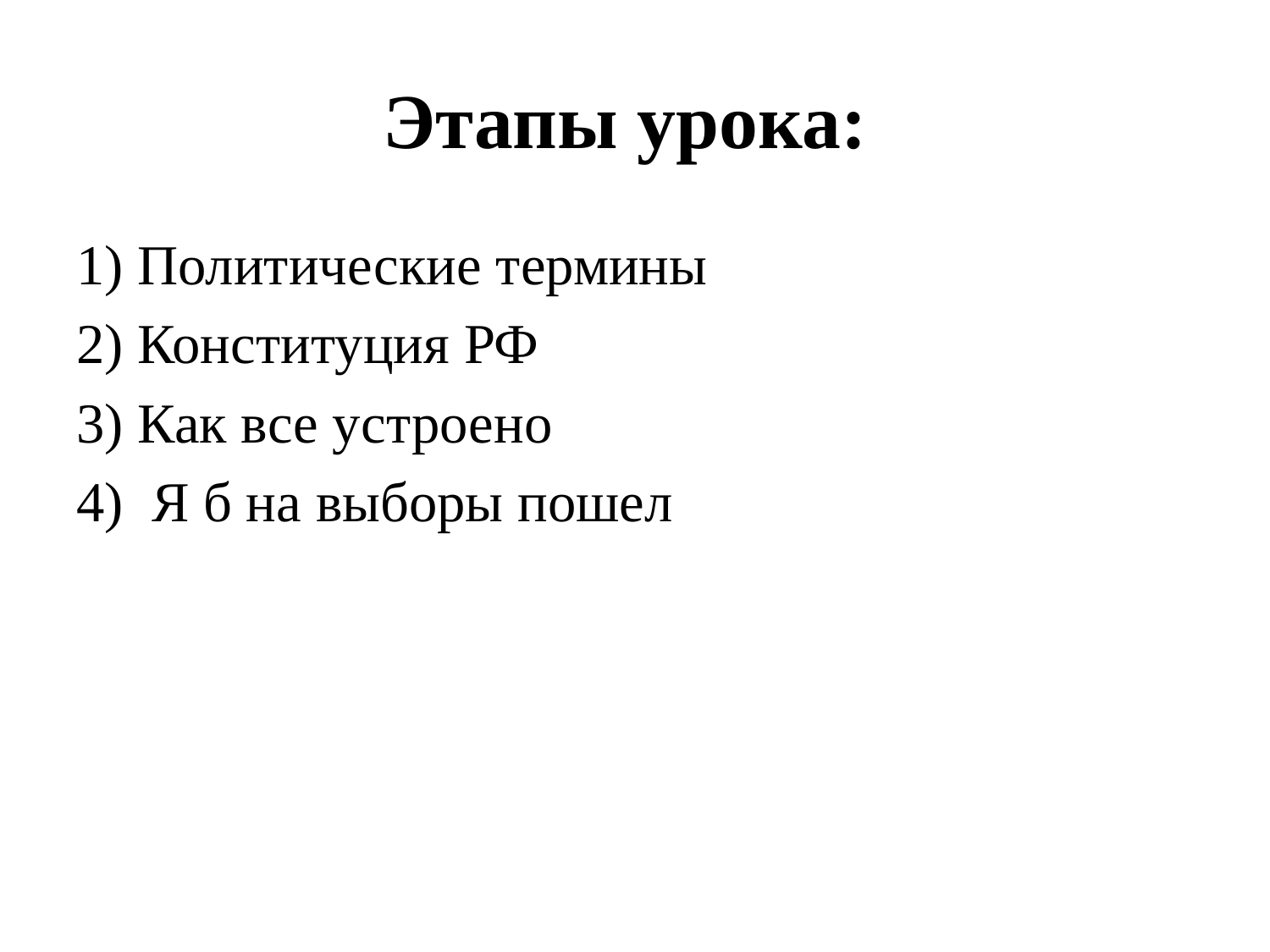

# Этапы урока:
1) Политические термины
2) Конституция РФ
3) Как все устроено
4)  Я б на выборы пошел